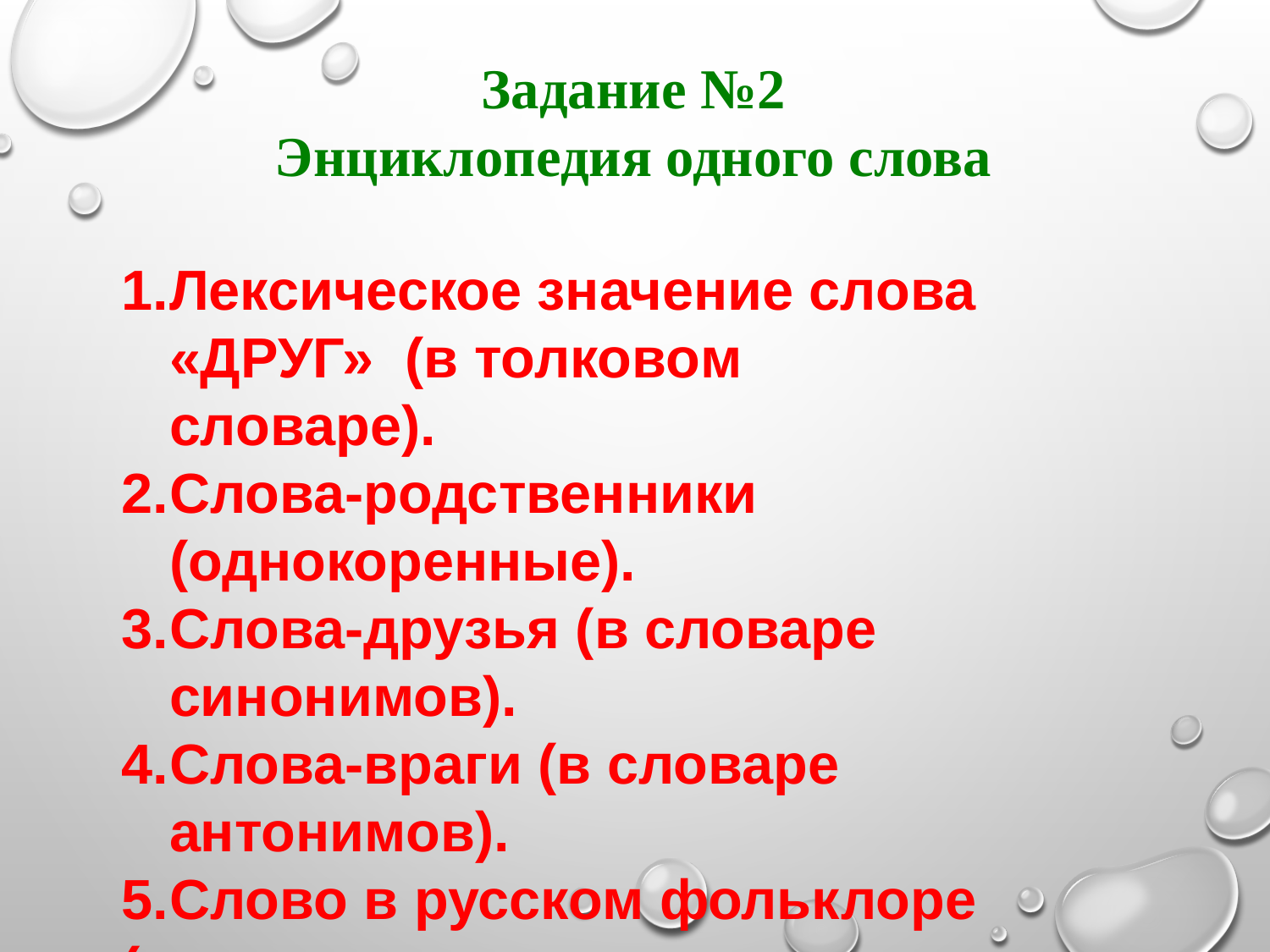

Задание №2
Энциклопедия одного слова
Лексическое значение слова «ДРУГ»  (в толковом словаре).
Слова-родственники (однокоренные).
Слова-друзья (в словаре синонимов).
Слова-враги (в словаре антонимов).
Слово в русском фольклоре
(в пословицах, загадках, скороговорках, песнях).